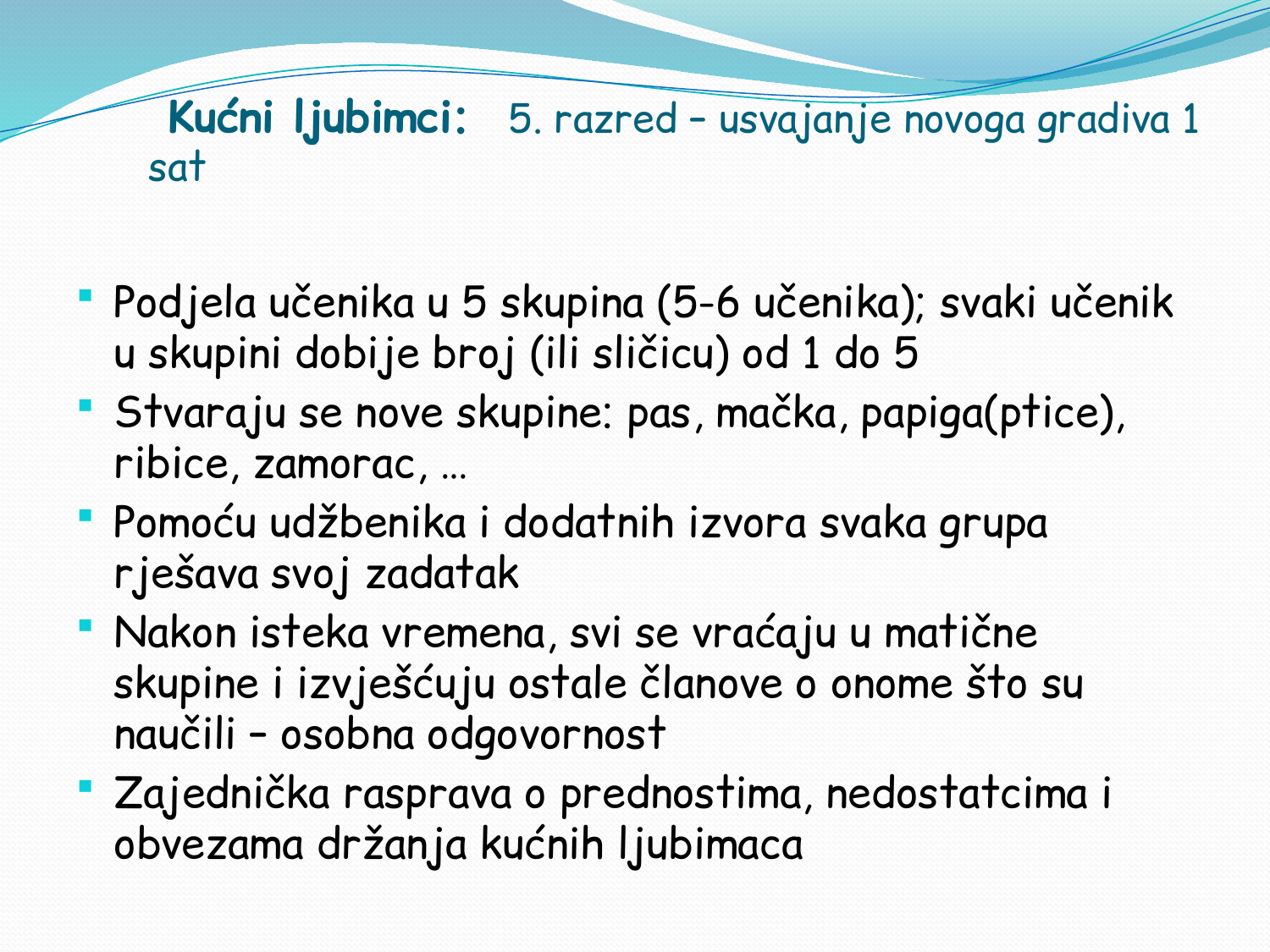

# Kućni ljubimci:  5. razred – usvajanje novoga gradiva 1 sat
Podjela učenika u 5 skupina (5-6 učenika); svaki učenik u skupini dobije broj (ili sličicu) od 1 do 5
Stvaraju se nove skupine: pas, mačka, papiga(ptice), ribice, zamorac, …
Pomoću udžbenika i dodatnih izvora svaka grupa rješava svoj zadatak
Nakon isteka vremena, svi se vraćaju u matične skupine i izvješćuju ostale članove o onome što su naučili – osobna odgovornost
Zajednička rasprava o prednostima, nedostatcima i obvezama držanja kućnih ljubimaca